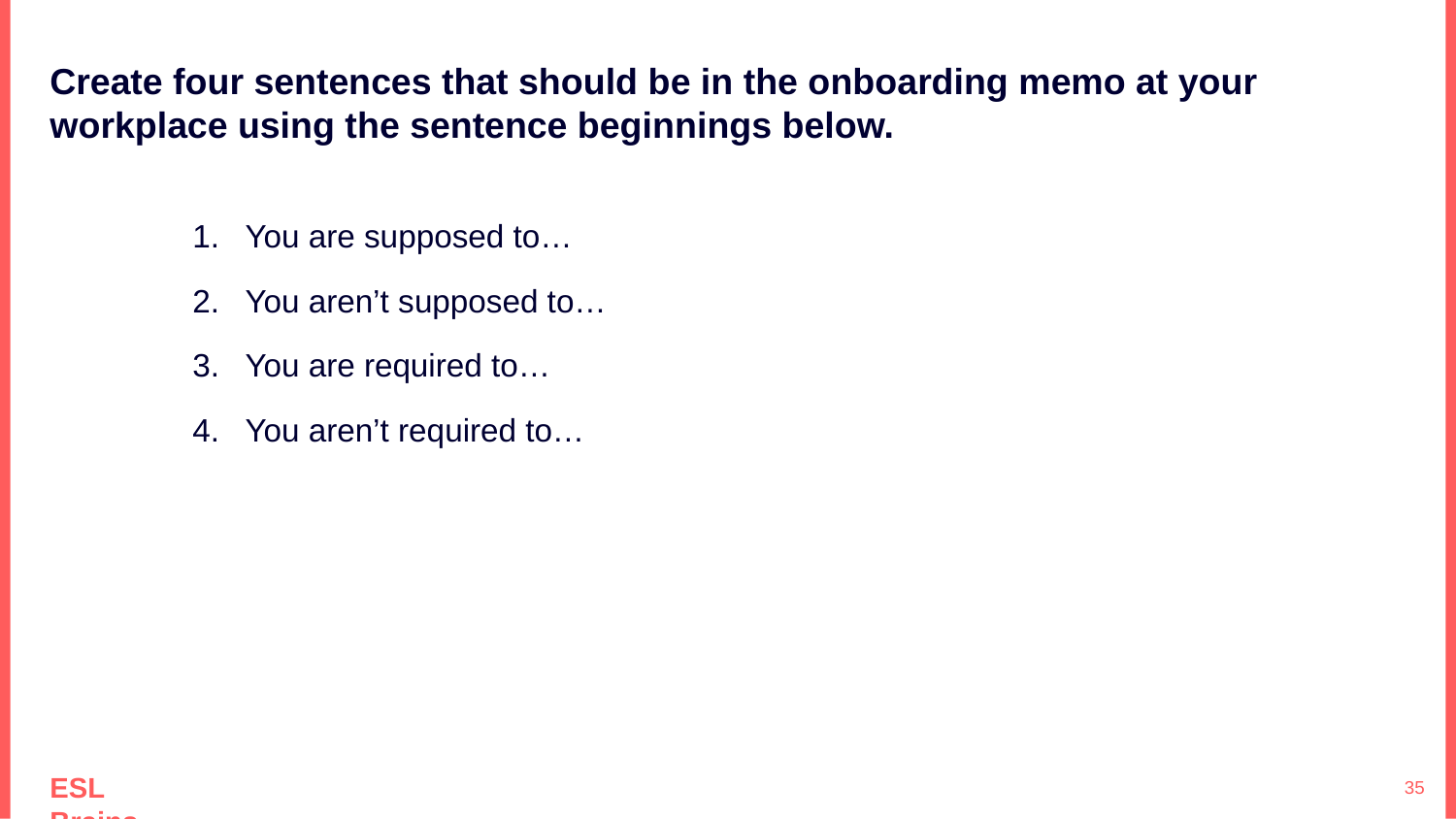

Create four sentences that should be in the onboarding memo at your workplace using the sentence beginnings below.
You are supposed to…
You aren’t supposed to…
You are required to…
You aren’t required to…
35